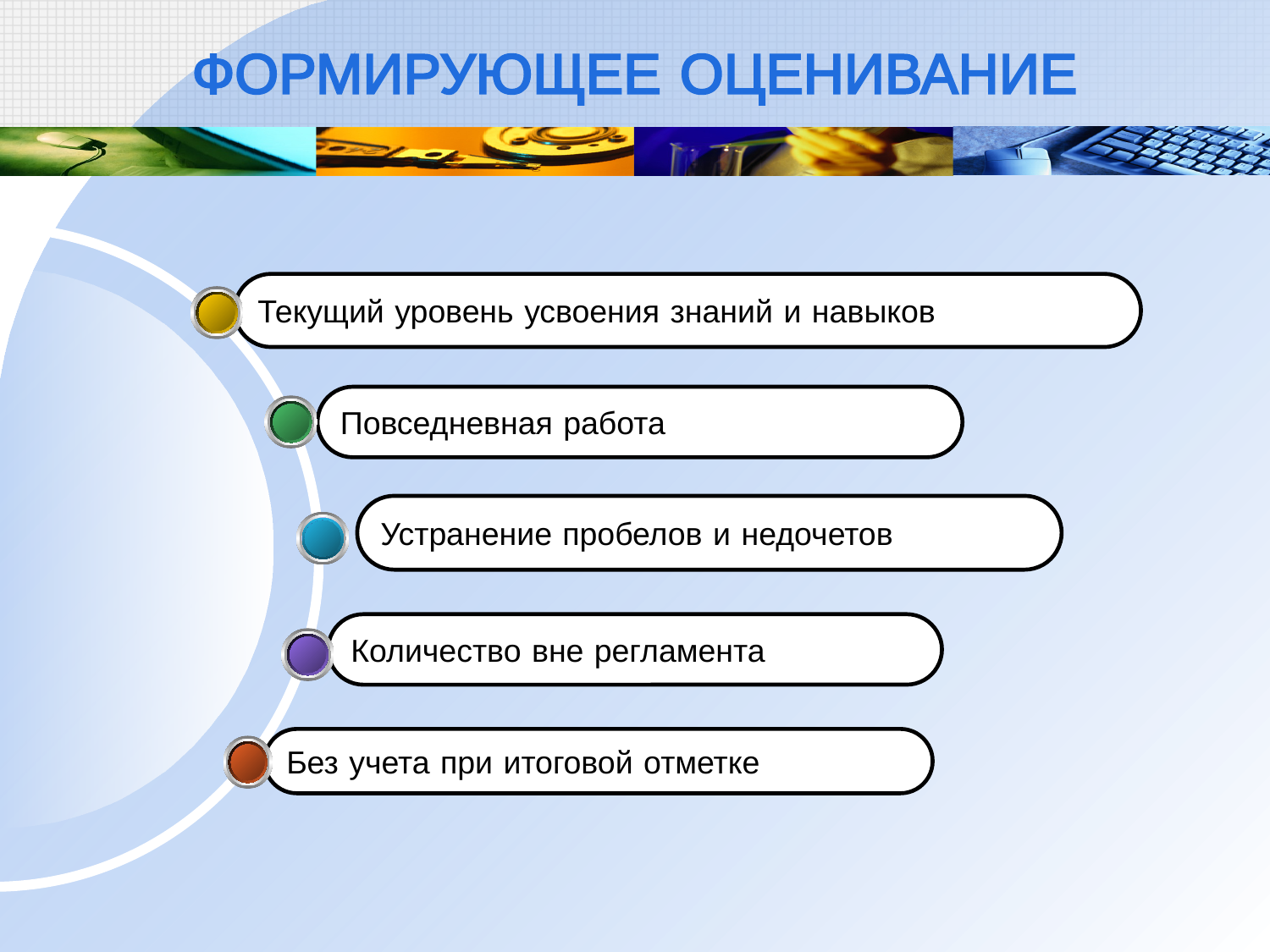

# Формирующее оценивание

Текущий уровень усвоения знаний и навыков

Повседневная работа

Устранение пробелов и недочетов

Количество вне регламента

Без учета при итоговой отметке